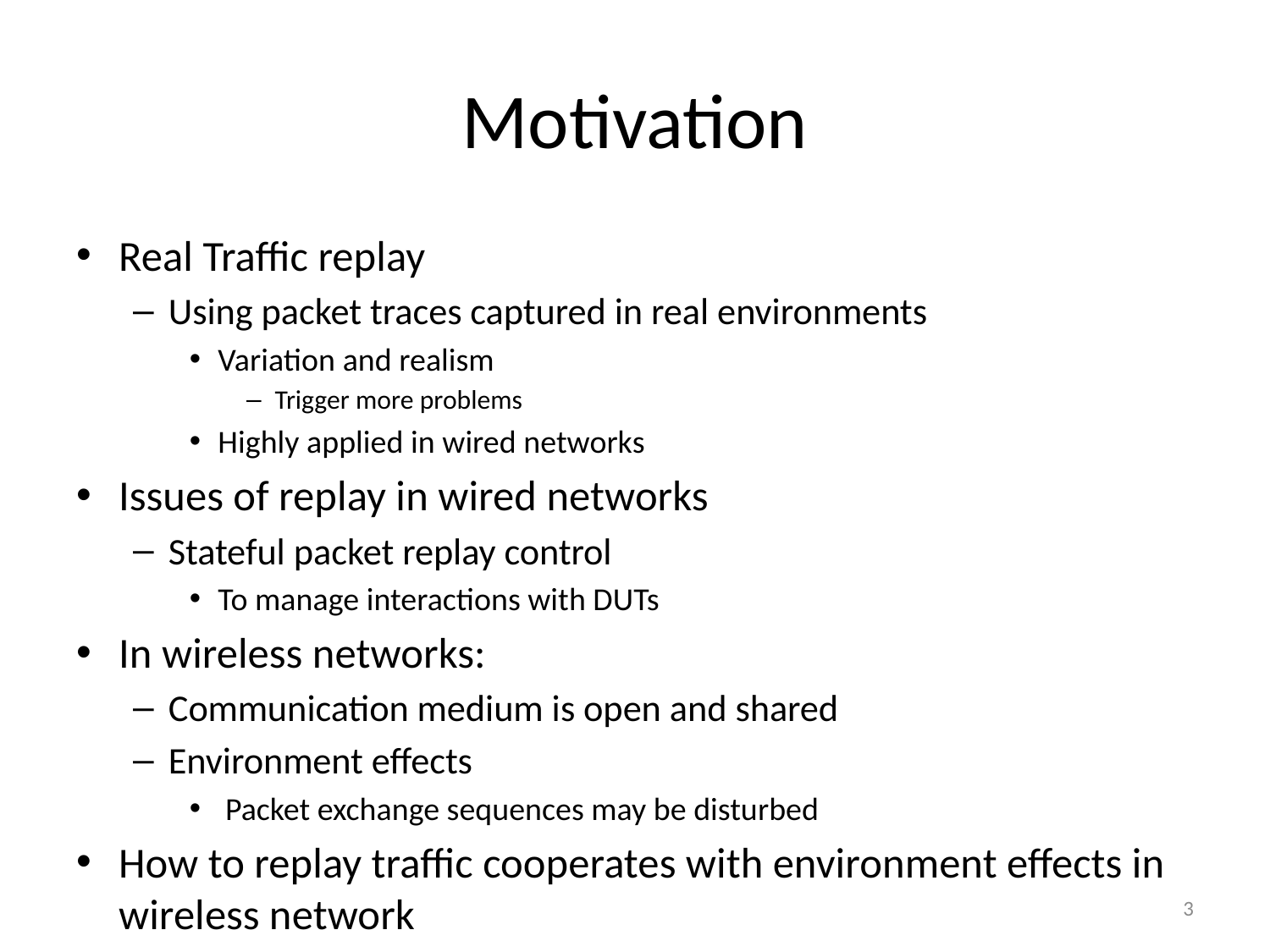

# Motivation
Real Traffic replay
Using packet traces captured in real environments
Variation and realism
Trigger more problems
Highly applied in wired networks
Issues of replay in wired networks
Stateful packet replay control
To manage interactions with DUTs
In wireless networks:
Communication medium is open and shared
Environment effects
 Packet exchange sequences may be disturbed
How to replay traffic cooperates with environment effects in wireless network

3